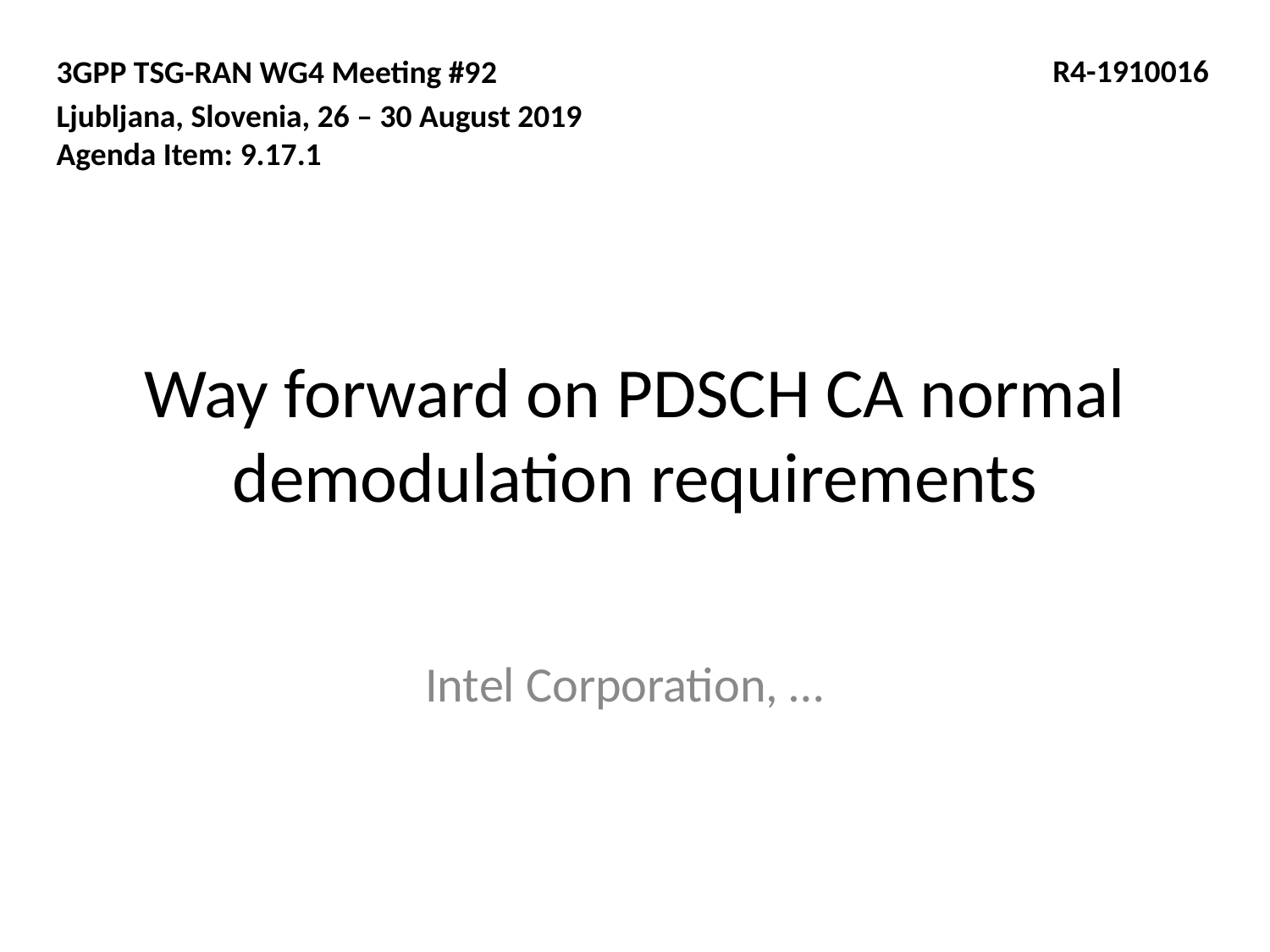

3GPP TSG-RAN WG4 Meeting #92
Ljubljana, Slovenia, 26 – 30 August 2019
Agenda Item: 9.17.1
R4-1910016
# Way forward on PDSCH CA normal demodulation requirements
Intel Corporation, …